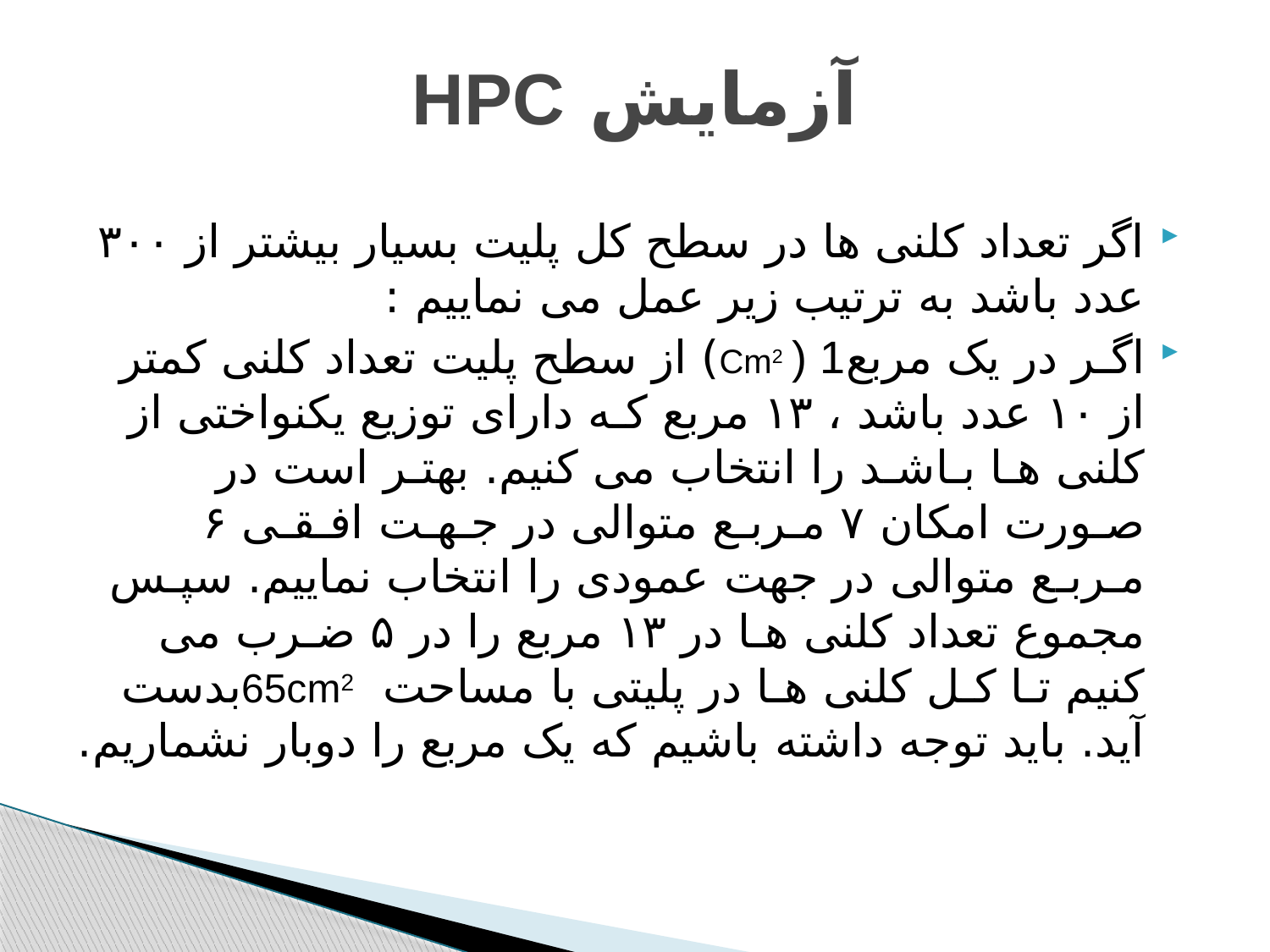

# آزمایش HPC
اگر تعداد کلنی ها در سطح کل پلیت بسیار بیشتر از ۳۰۰ عدد باشد به ترتیب زیر عمل می نماییم :
اگـر در یک مربعCm2 ) 1) از سطح پلیت تعداد کلنی کمتر از ۱۰ عدد باشد ، ۱۳ مربع کـه دارای توزیع یکنواختی از کلنی هـا بـاشـد را انتخاب می کنیم. بهتـر است در صـورت امکان ۷ مـربـع متوالی در جـهـت افـقـی ۶ مـربـع متوالی در جهت عمودی را انتخاب نماییم. سپـس مجموع تعداد کلنی هـا در ۱۳ مربع را در ۵ ضـرب می کنیم تـا کـل کلنی هـا در پلیتی با مساحت  65cm2بدست آید. باید توجه داشته باشیم که یک مربع را دوبار نشماریم.